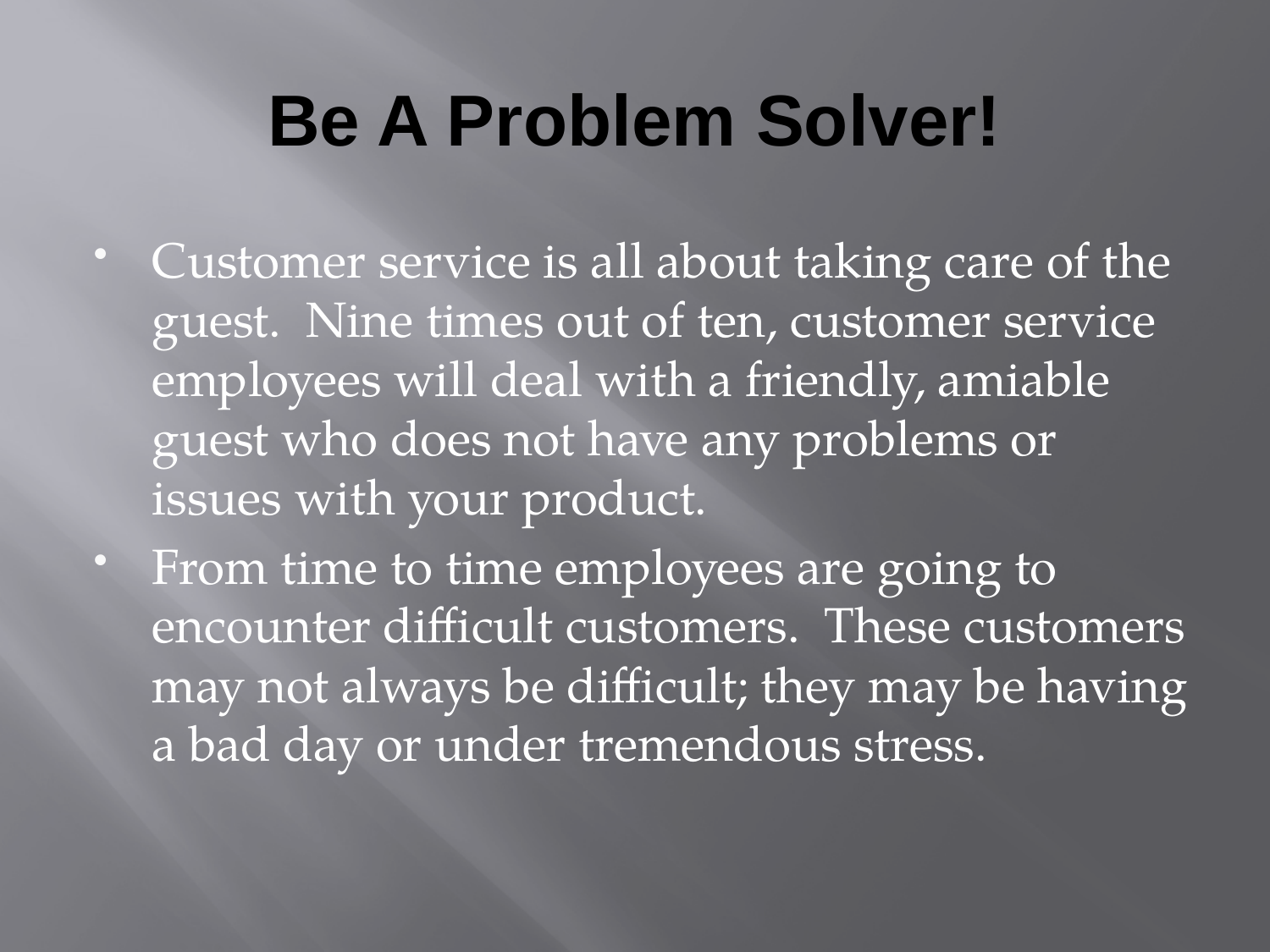

# Be A Problem Solver!
Customer service is all about taking care of the guest.  Nine times out of ten, customer service employees will deal with a friendly, amiable guest who does not have any problems or issues with your product.
From time to time employees are going to encounter difficult customers.  These customers may not always be difficult; they may be having a bad day or under tremendous stress.